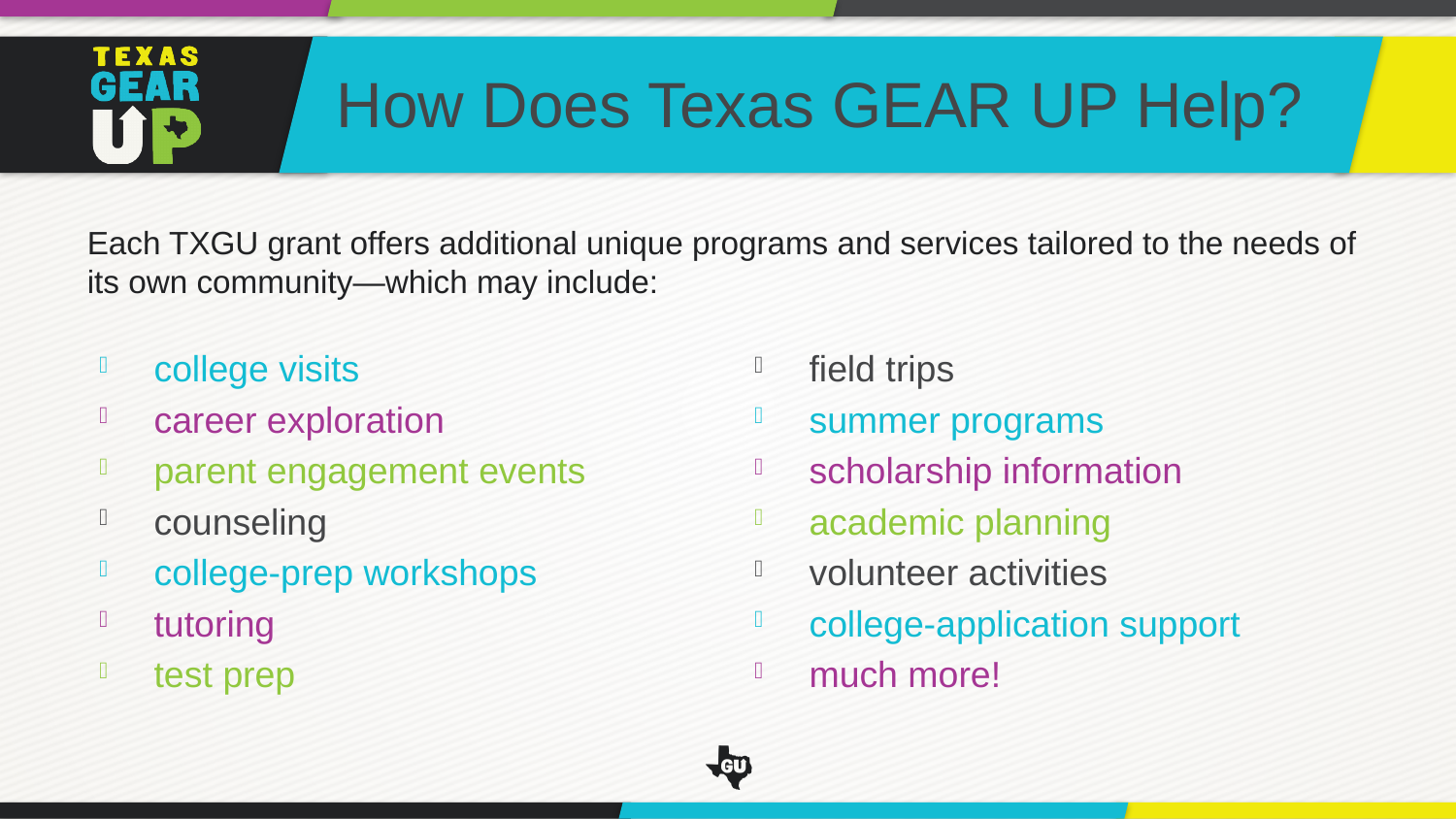

How Does Texas GEAR UP Help?
Each TXGU grant offers additional unique programs and services tailored to the needs of its own community—which may include:
college visits
career exploration
parent engagement events
counseling
college-prep workshops
tutoring
test prep
field trips
summer programs
scholarship information
academic planning
volunteer activities
college-application support
much more!